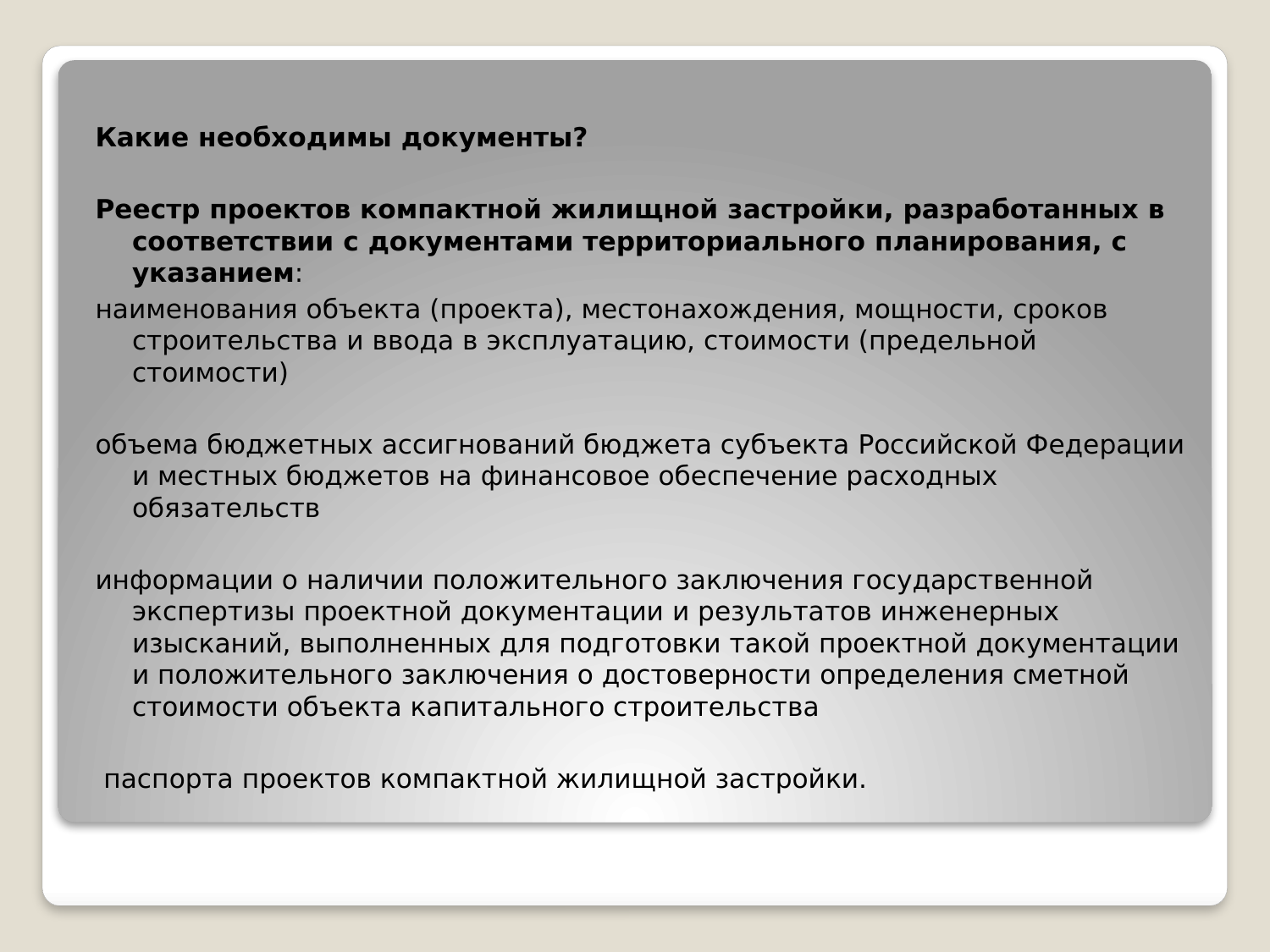

Какие необходимы документы?

Реестр проектов компактной жилищной застройки, разработанных в соответствии с документами территориального планирования, с указанием:
наименования объекта (проекта), местонахождения, мощности, сроков строительства и ввода в эксплуатацию, стоимости (предельной стоимости)

объема бюджетных ассигнований бюджета субъекта Российской Федерации и местных бюджетов на финансовое обеспечение расходных обязательств

информации о наличии положительного заключения государственной экспертизы проектной документации и результатов инженерных изысканий, выполненных для подготовки такой проектной документации и положительного заключения о достоверности определения сметной стоимости объекта капитального строительства

 паспорта проектов компактной жилищной застройки.